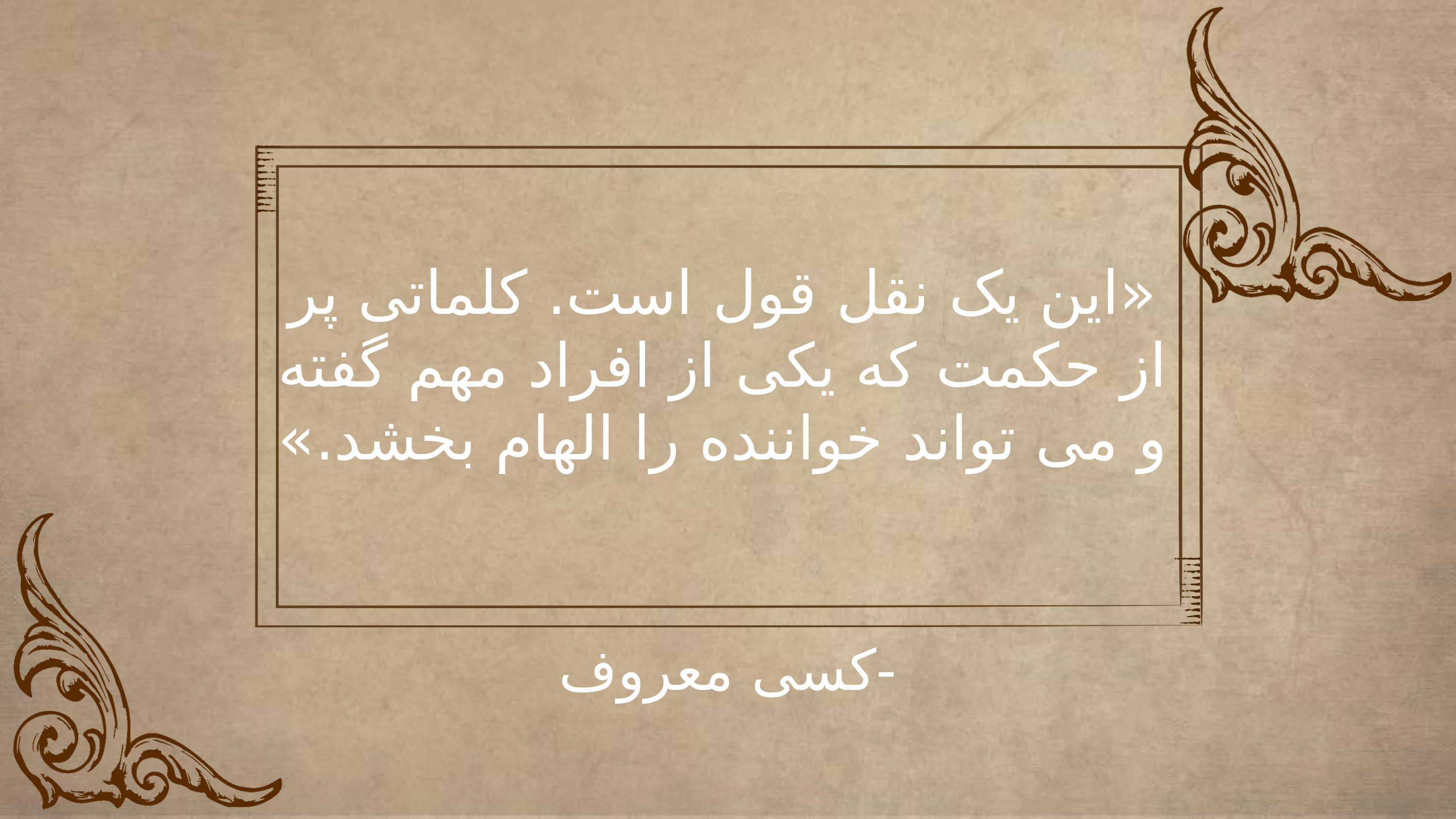

«این یک نقل قول است. کلماتی پر از حکمت که یکی از افراد مهم گفته و می تواند خواننده را الهام بخشد.»

-کسی معروف